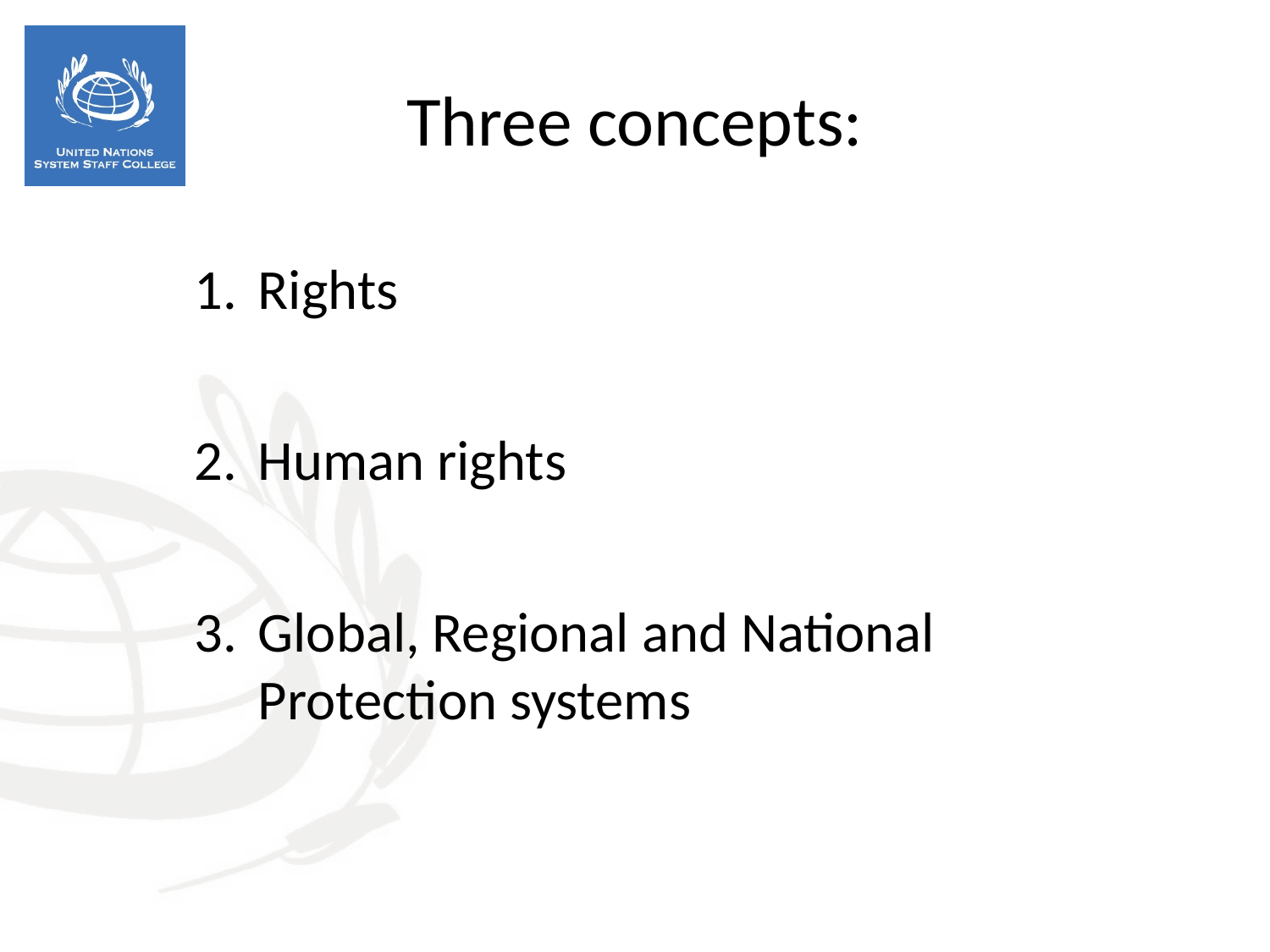

Three concepts:
Rights

Human rights

Global, Regional and National Protection systems